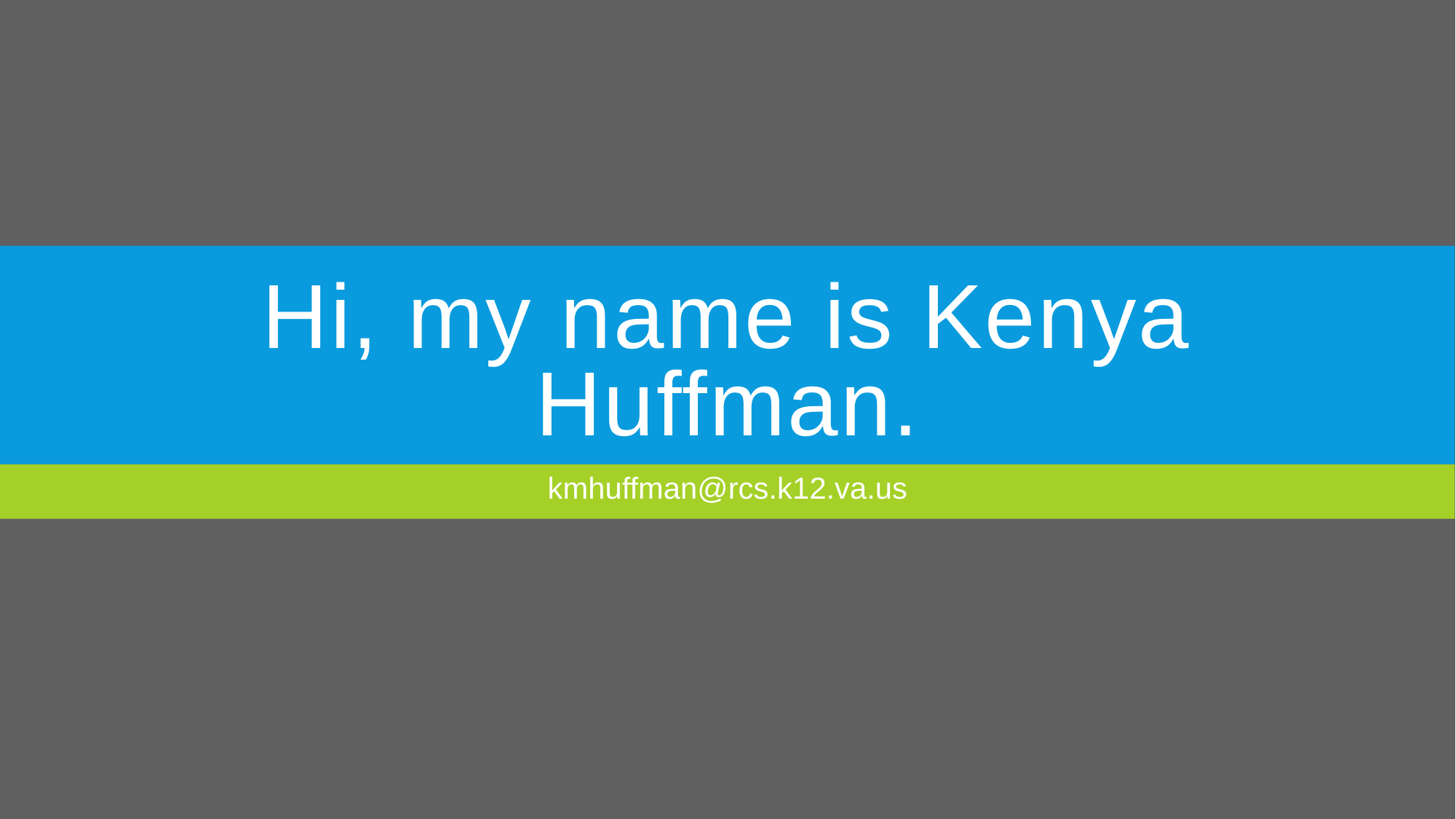

# Hi, my name is Kenya Huffman.
kmhuffman@rcs.k12.va.us